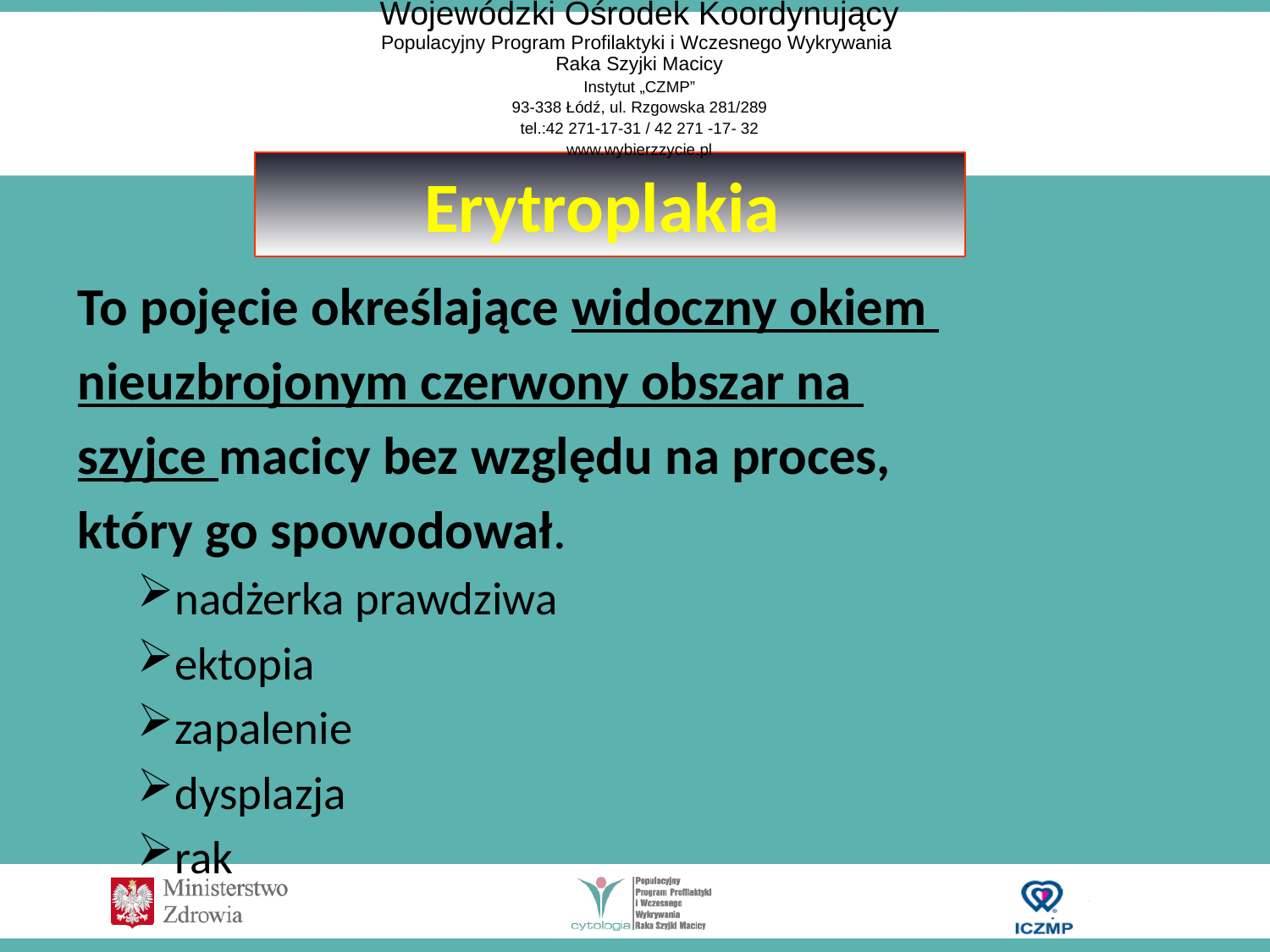

Wojewódzki Ośrodek Koordynujący
Populacyjny Program Profilaktyki i Wczesnego Wykrywania
Raka Szyjki Macicy
Instytut „CZMP”
93-338 Łódź, ul. Rzgowska 281/289
tel.:42 271-17-31 / 42 271 -17- 32
www.wybierzzycie.pl

Erytroplakia
To pojęcie określające widoczny okiem
nieuzbrojonym czerwony obszar na
szyjce macicy bez względu na proces,
który go spowodował.
nadżerka prawdziwa
ektopia
zapalenie
dysplazja
rak